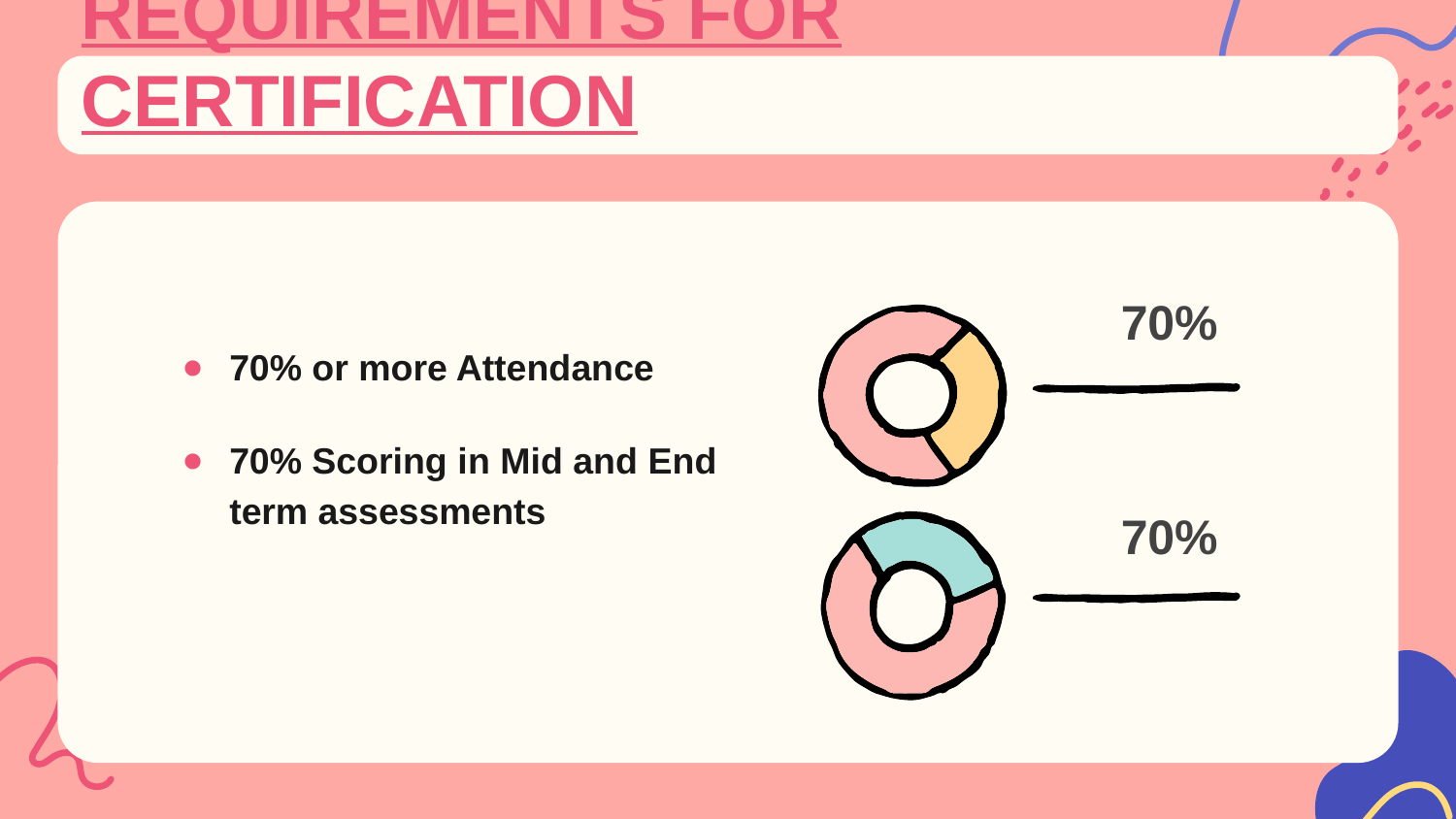

REQUIREMENTS FOR CERTIFICATION

70%

70% or more Attendance
70% Scoring in Mid and End term assessments

70%